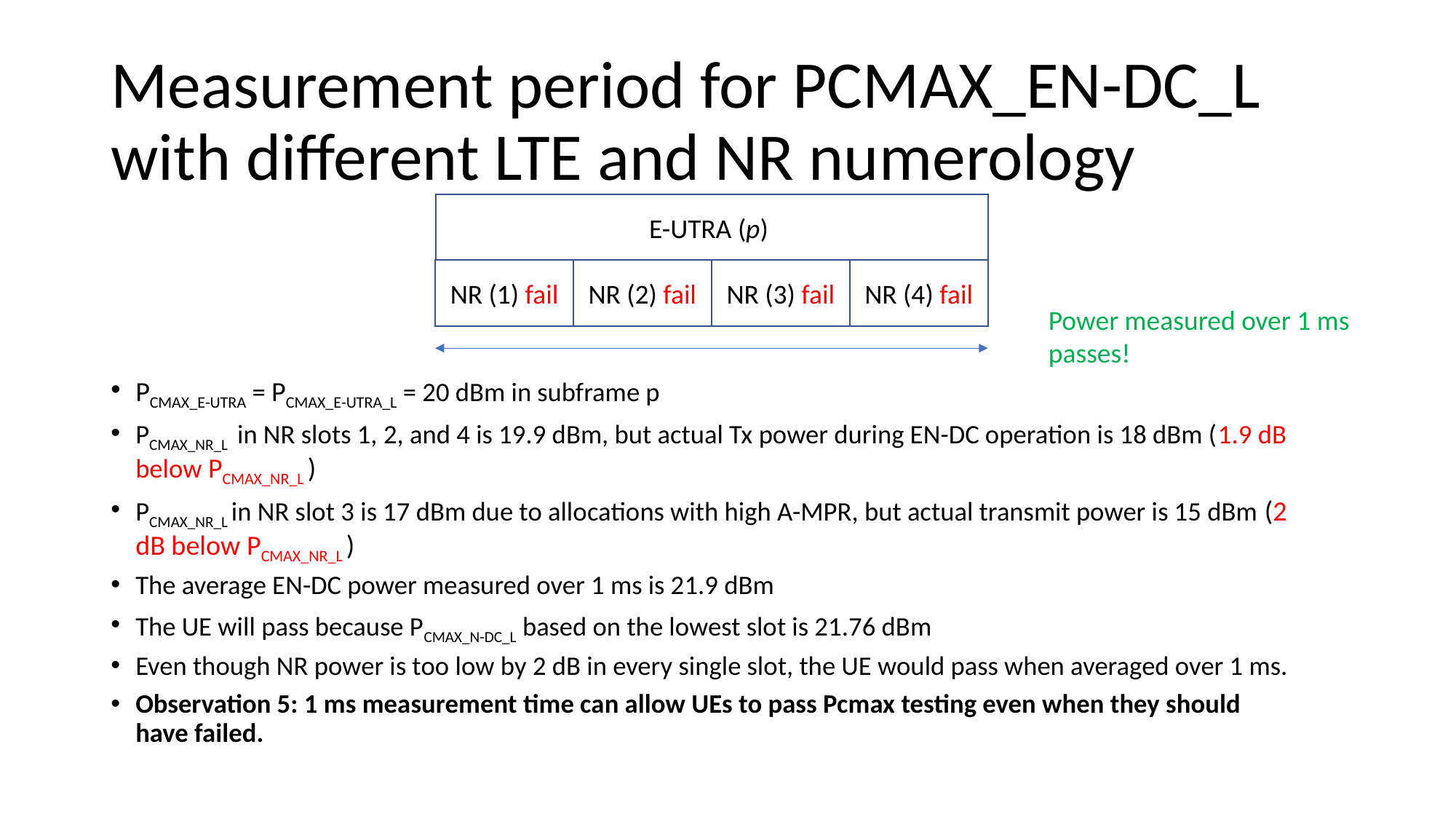

# Measurement period for PCMAX_EN-DC_L with different LTE and NR numerology
E-UTRA (p)
NR (1) fail
NR (2) fail
NR (4) fail
NR (3) fail
Power measured over 1 ms passes!
PCMAX_E-UTRA = PCMAX_E-UTRA_L = 20 dBm in subframe p
PCMAX_NR_L  in NR slots 1, 2, and 4 is 19.9 dBm, but actual Tx power during EN-DC operation is 18 dBm (1.9 dB below PCMAX_NR_L )
PCMAX_NR_L in NR slot 3 is 17 dBm due to allocations with high A-MPR, but actual transmit power is 15 dBm (2 dB below PCMAX_NR_L )
The average EN-DC power measured over 1 ms is 21.9 dBm
The UE will pass because PCMAX_N-DC_L based on the lowest slot is 21.76 dBm
Even though NR power is too low by 2 dB in every single slot, the UE would pass when averaged over 1 ms.
Observation 5: 1 ms measurement time can allow UEs to pass Pcmax testing even when they should have failed.